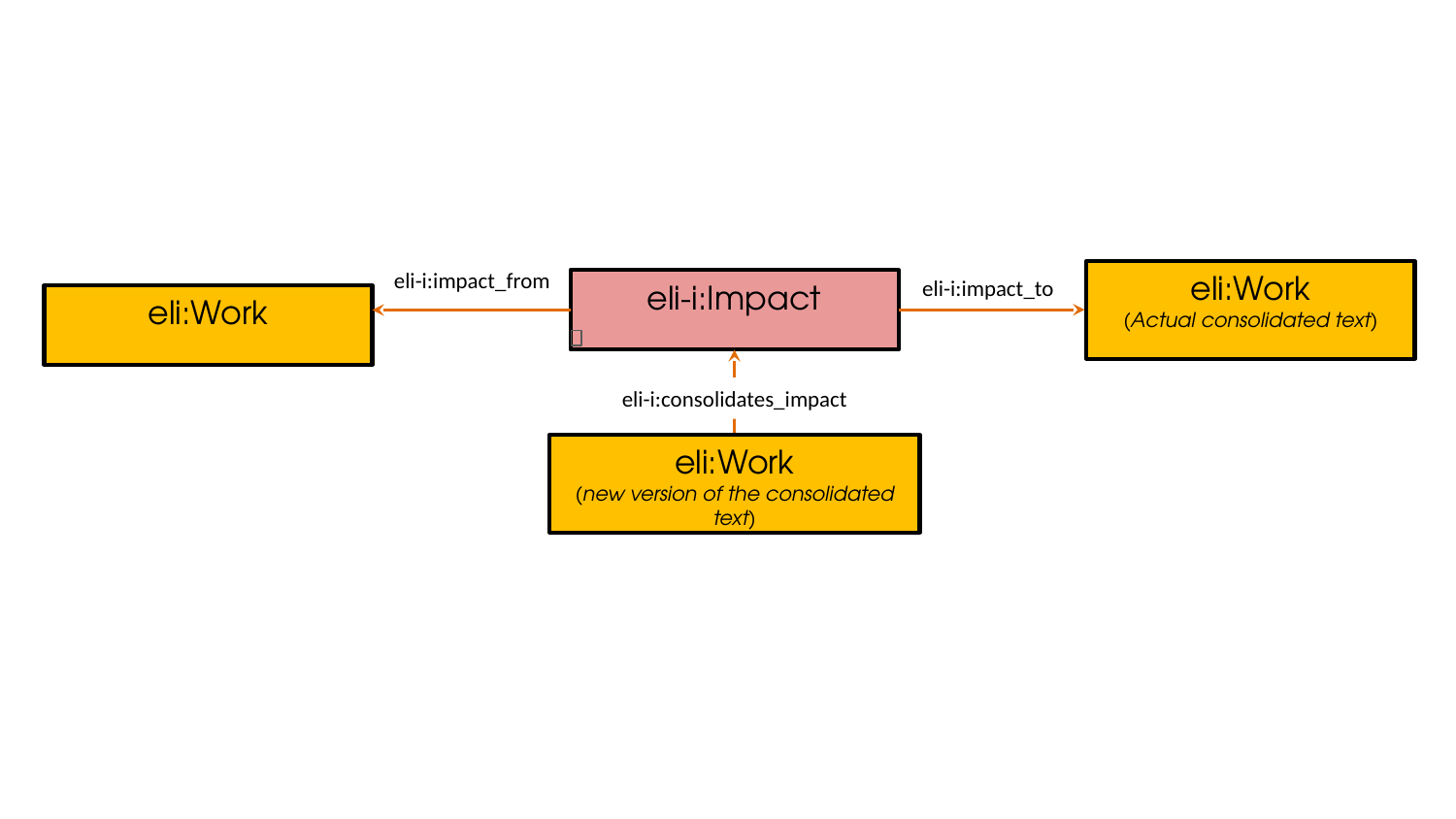

eli-i:impact_from
eli-i:impact_to
eli:Work
(Actual consolidated text)
eli-i:Impact
eli:Work

eli-i:consolidates_impact
eli:Work
(new version of the consolidated text)